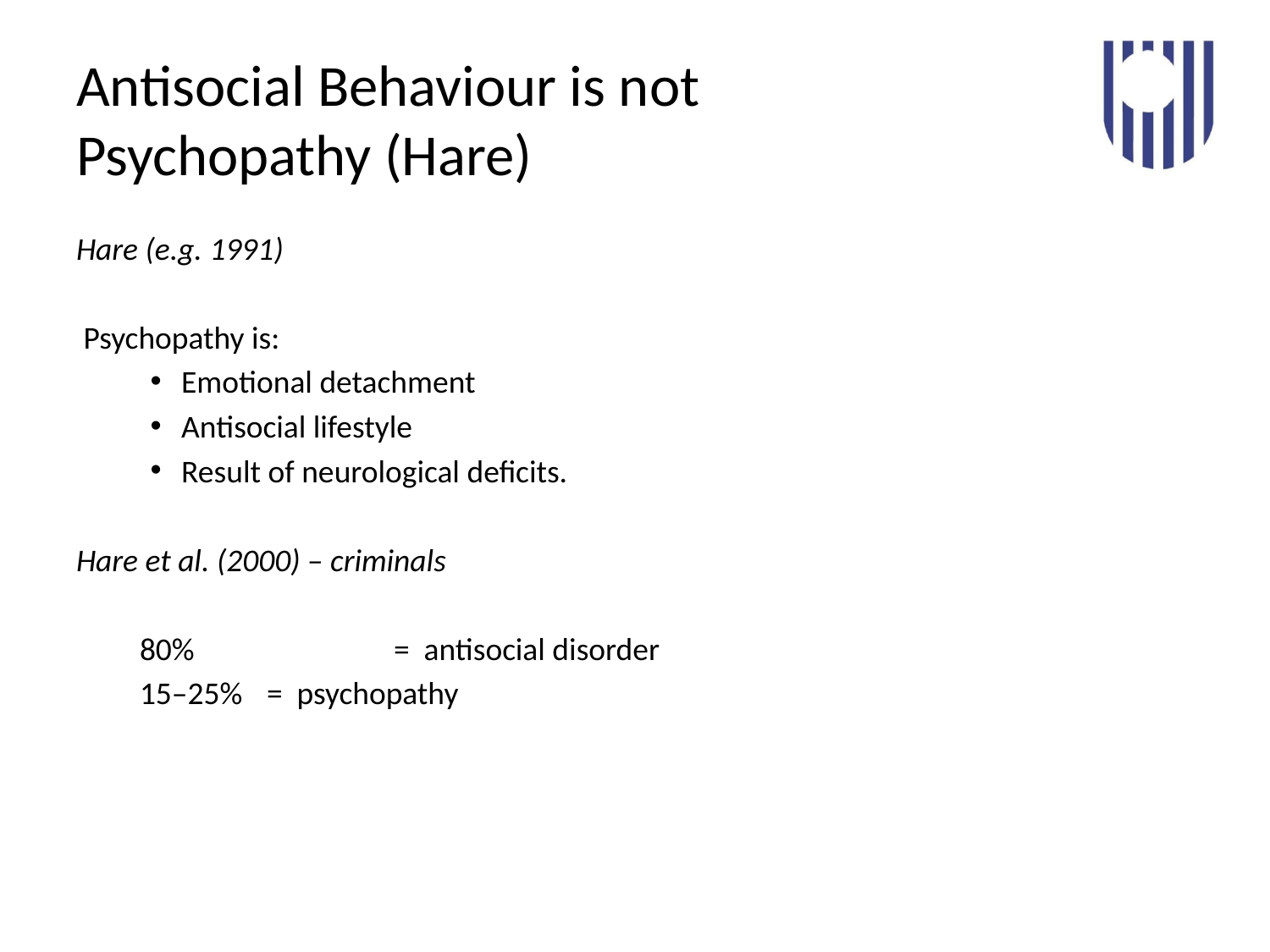

# Antisocial Behaviour is not Psychopathy (Hare)
Hare (e.g. 1991)

Psychopathy is:
Emotional detachment
Antisocial lifestyle
Result of neurological deficits.

Hare et al. (2000) – criminals

80% 		=  antisocial disorder
15–25% 	=  psychopathy